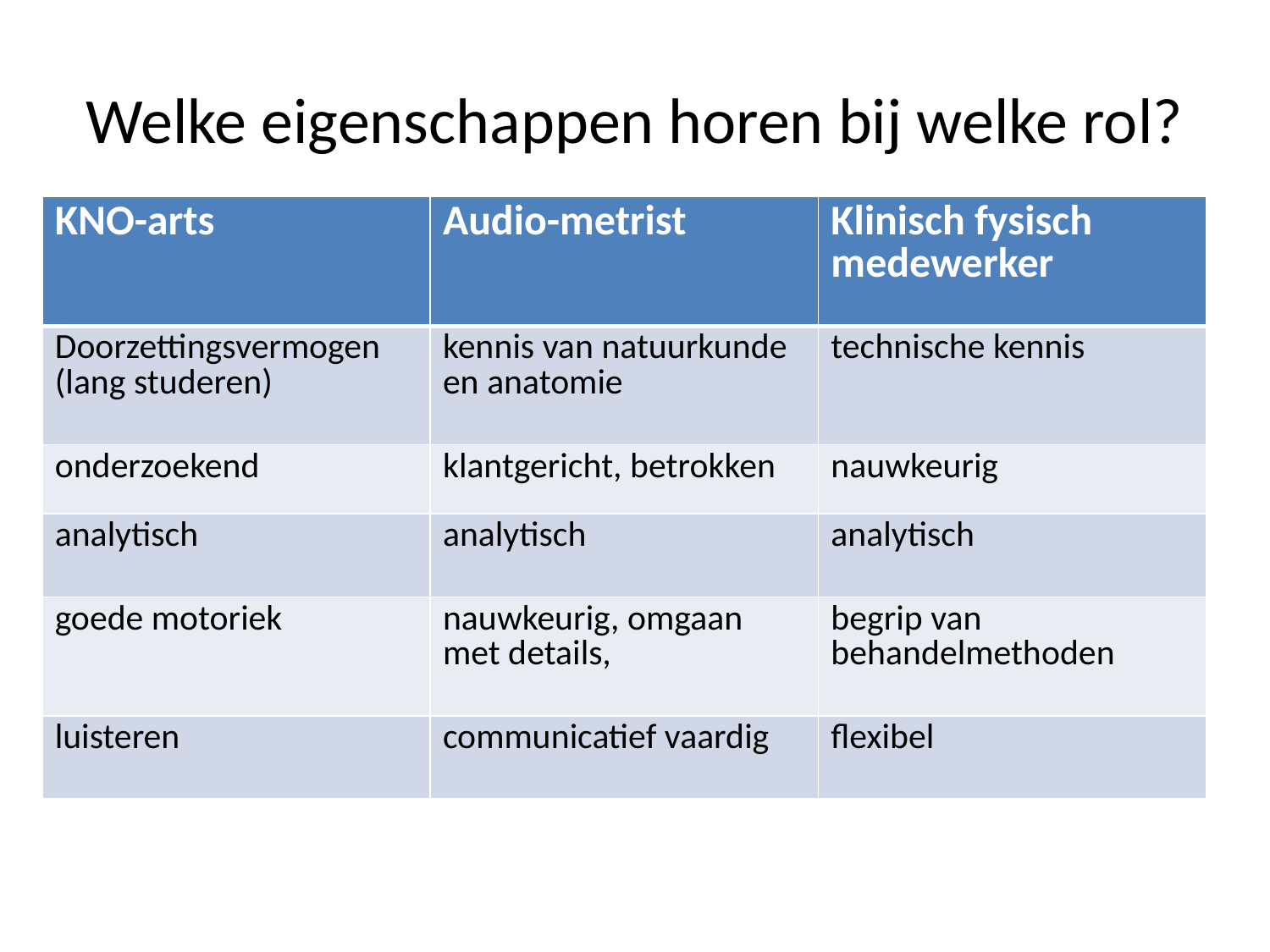

# Welke eigenschappen horen bij welke rol?
| KNO-arts | Audio-metrist | Klinisch fysisch medewerker |
| --- | --- | --- |
| Doorzettingsvermogen (lang studeren) | kennis van natuurkunde en anatomie | technische kennis |
| onderzoekend | klantgericht, betrokken | nauwkeurig |
| analytisch | analytisch | analytisch |
| goede motoriek | nauwkeurig, omgaan met details, | begrip van behandelmethoden |
| luisteren | communicatief vaardig | flexibel |